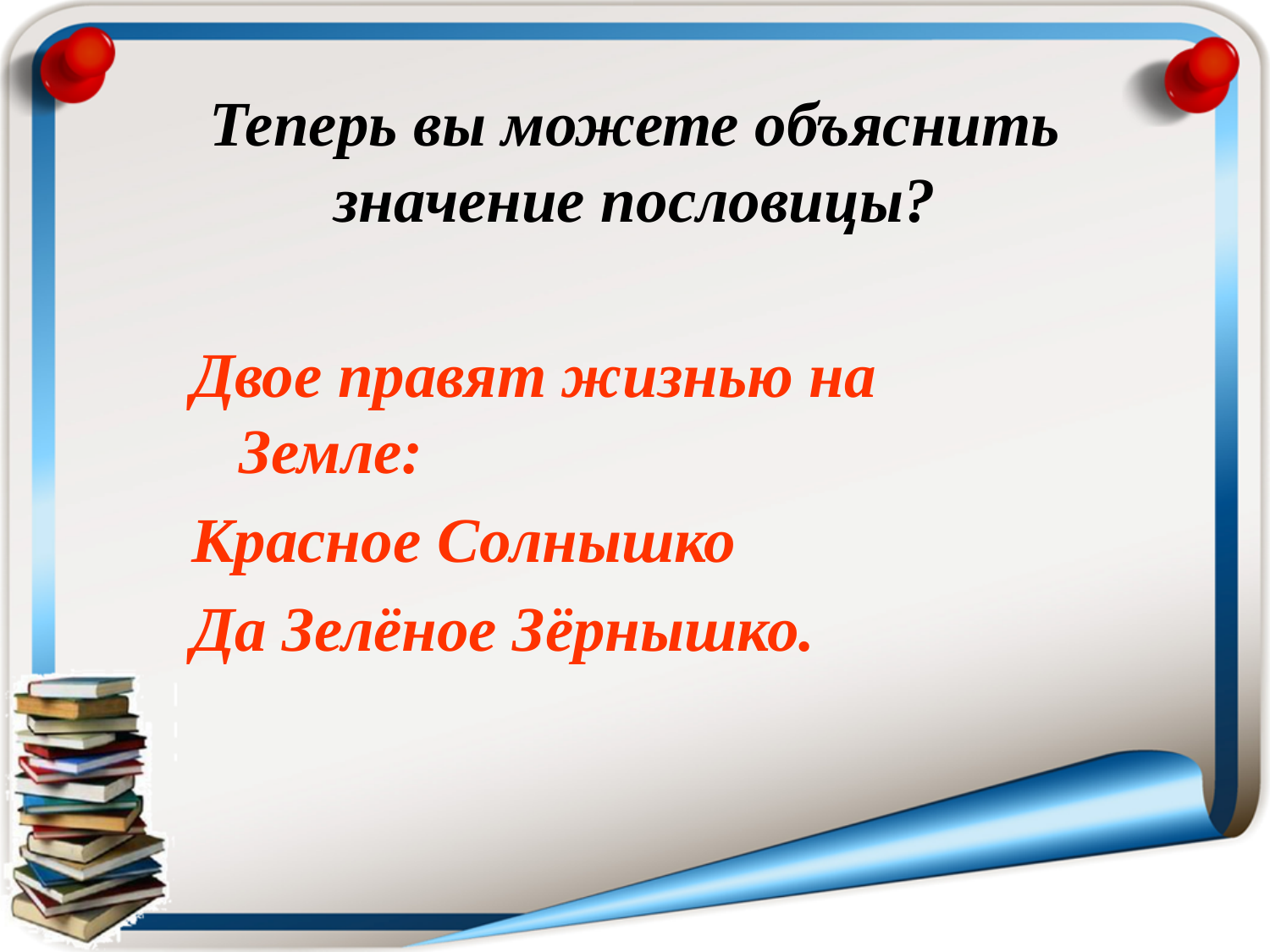

# Теперь вы можете объяснить значение пословицы?
Двое правят жизнью на Земле:
Красное Солнышко
Да Зелёное Зёрнышко.